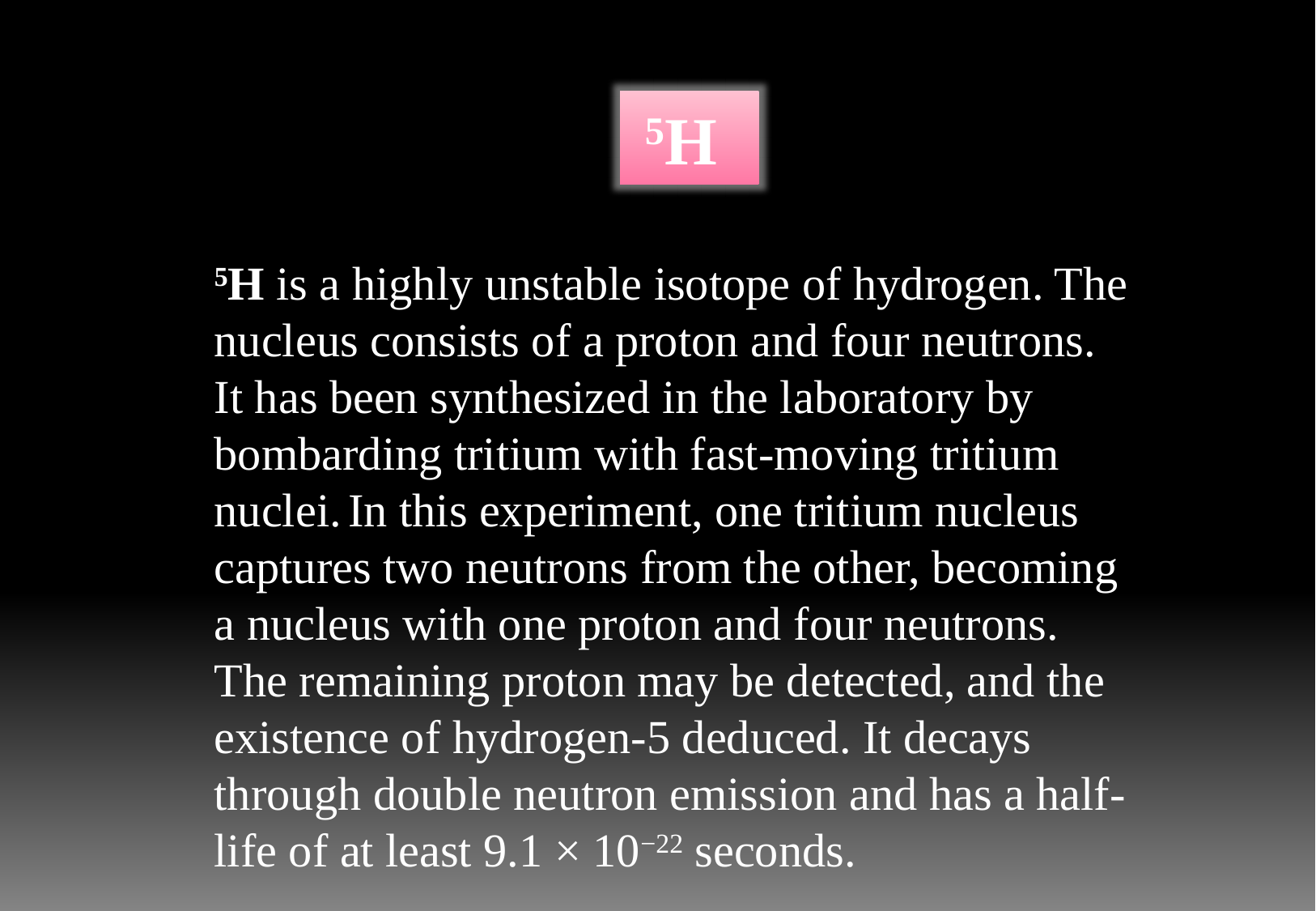

5H
5H is a highly unstable isotope of hydrogen. The nucleus consists of a proton and four neutrons. It has been synthesized in the laboratory by bombarding tritium with fast-moving tritium nuclei. In this experiment, one tritium nucleus captures two neutrons from the other, becoming a nucleus with one proton and four neutrons. The remaining proton may be detected, and the existence of hydrogen-5 deduced. It decays through double neutron emission and has a half-life of at least 9.1 × 10−22 seconds.